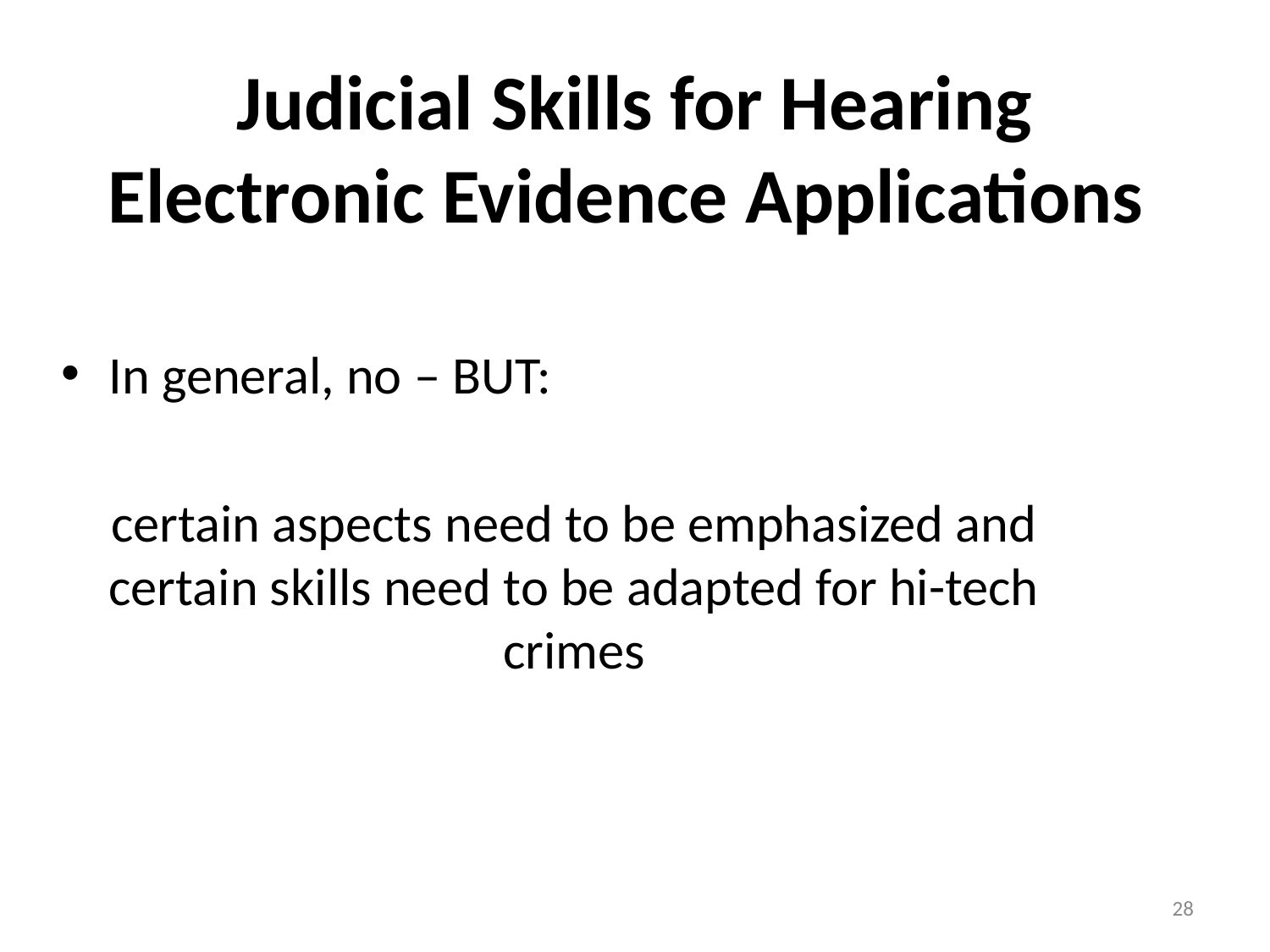

# Judicial Skills for Hearing Electronic Evidence Applications

In general, no – BUT:

certain aspects need to be emphasized and certain skills need to be adapted for hi-tech crimes
28